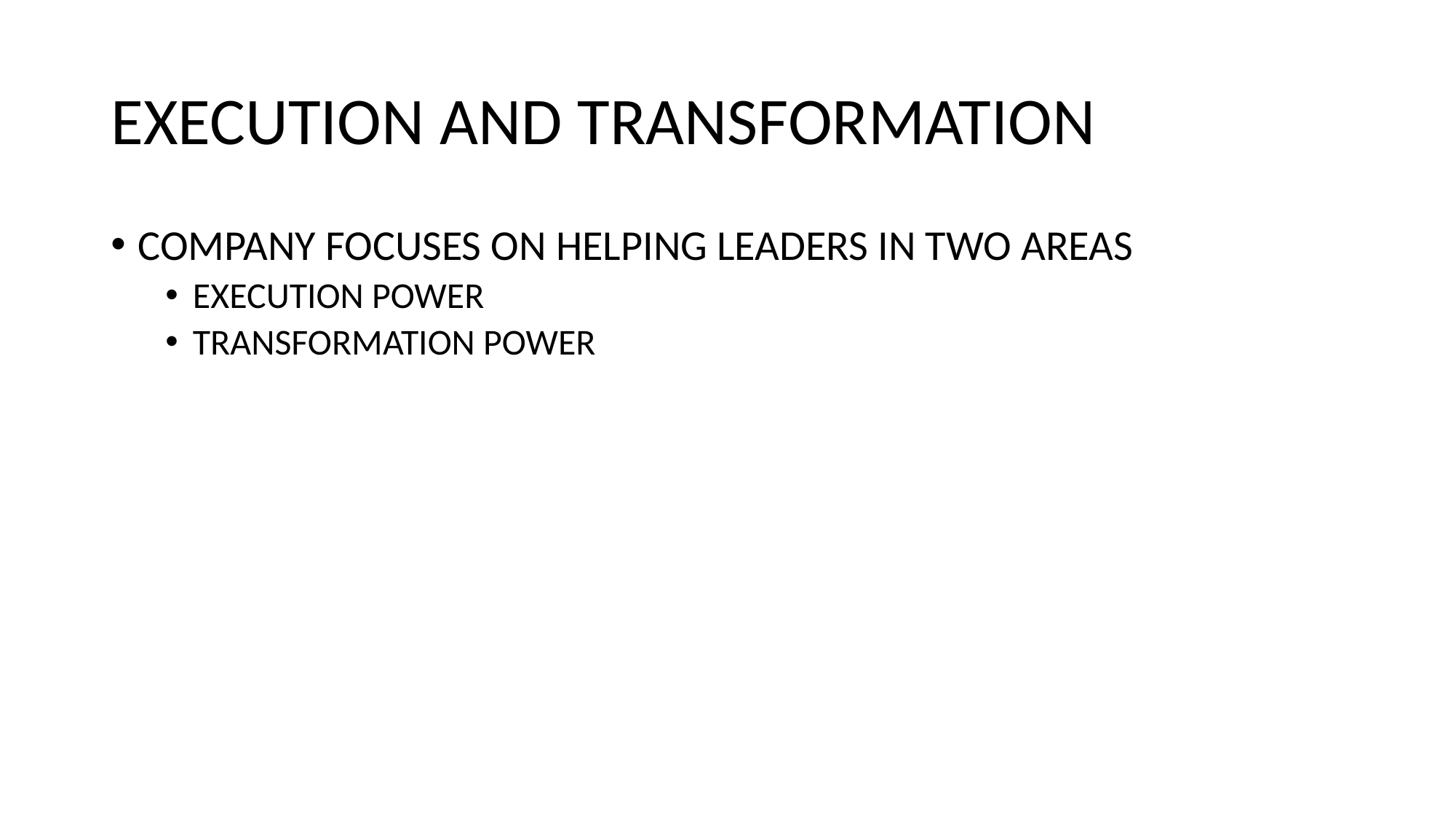

# EXECUTION AND TRANSFORMATION
COMPANY FOCUSES ON HELPING LEADERS IN TWO AREAS
EXECUTION POWER
TRANSFORMATION POWER